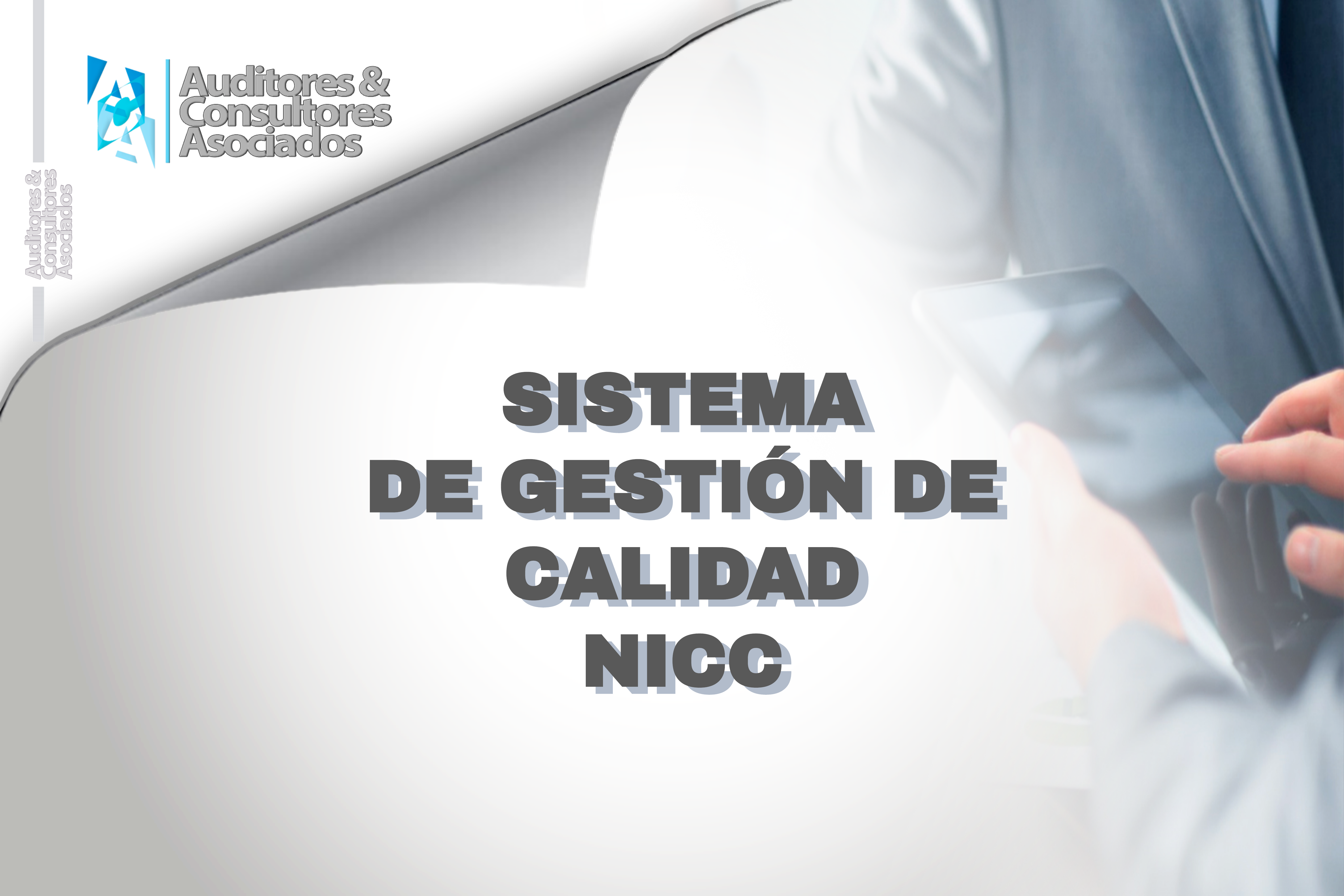

SISTEMA
DE GESTIÓN DE
CALIDAD
NICC
SISTEMA
DE GESTIÓN DE
CALIDAD
NICC